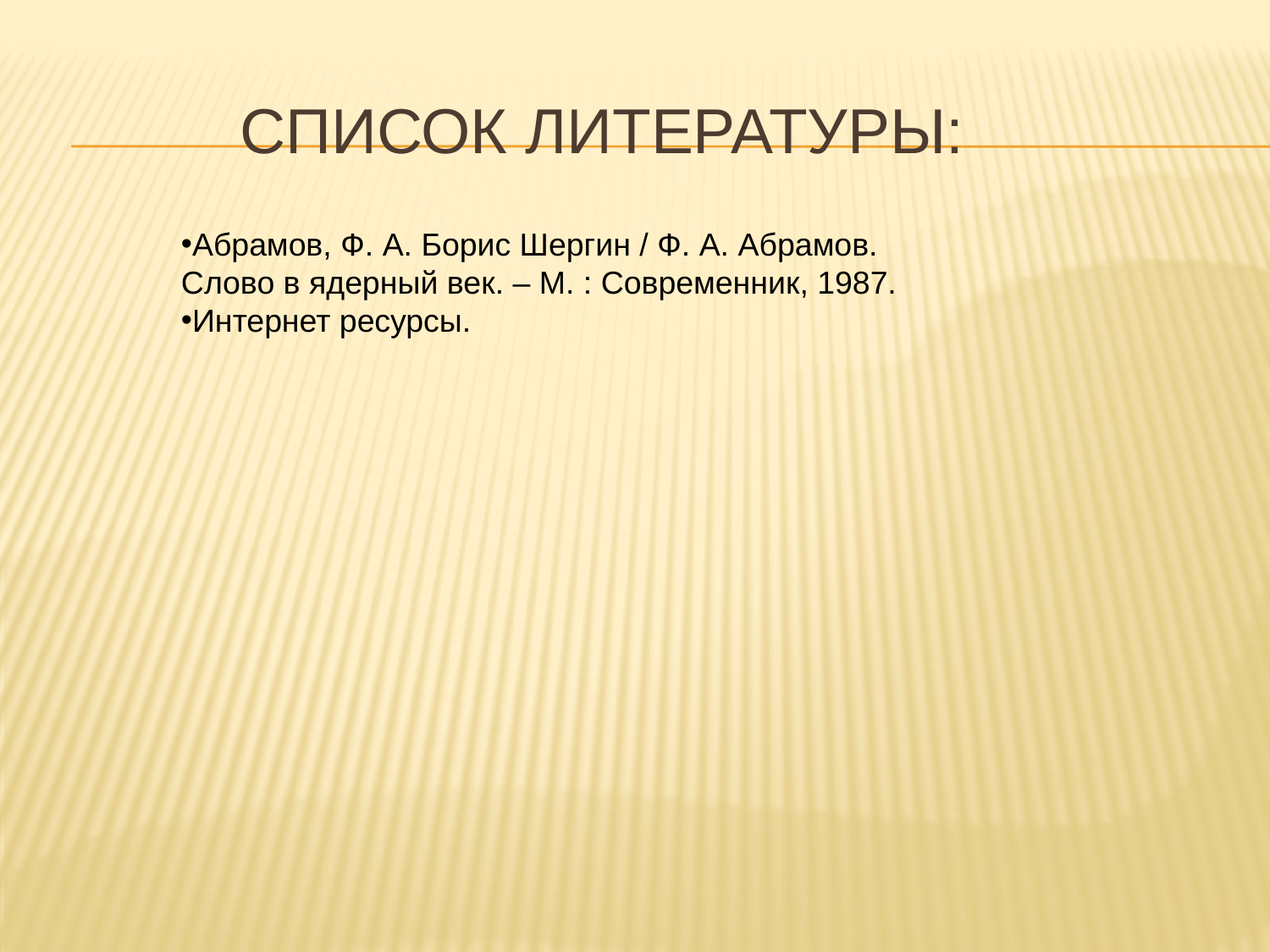

# Список литературы:
Абрамов, Ф. А. Борис Шергин / Ф. А. Абрамов. Слово в ядерный век. – М. : Современник, 1987.
Интернет ресурсы.